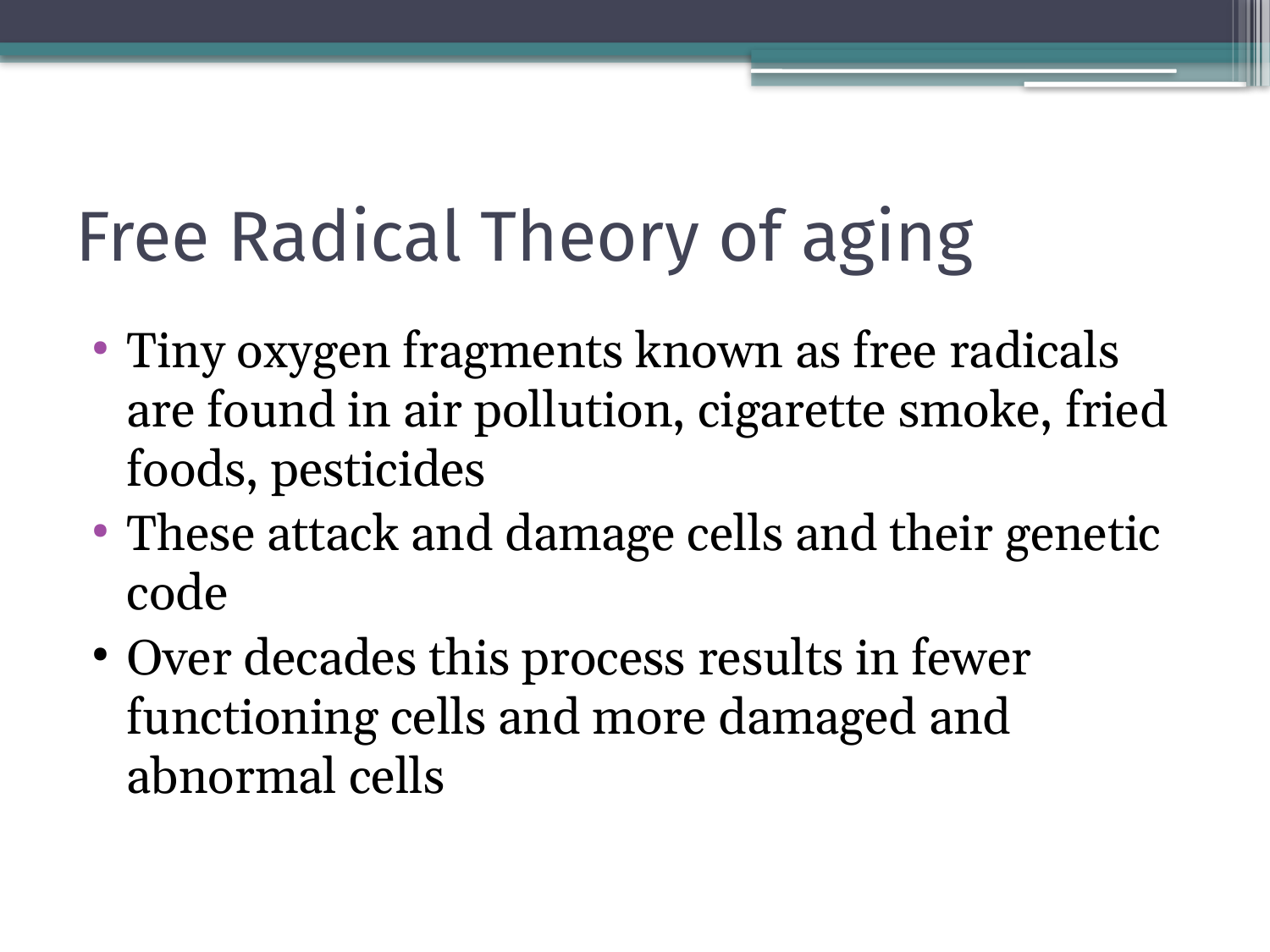

# Free Radical Theory of aging
Tiny oxygen fragments known as free radicals are found in air pollution, cigarette smoke, fried foods, pesticides
These attack and damage cells and their genetic code
Over decades this process results in fewer functioning cells and more damaged and abnormal cells